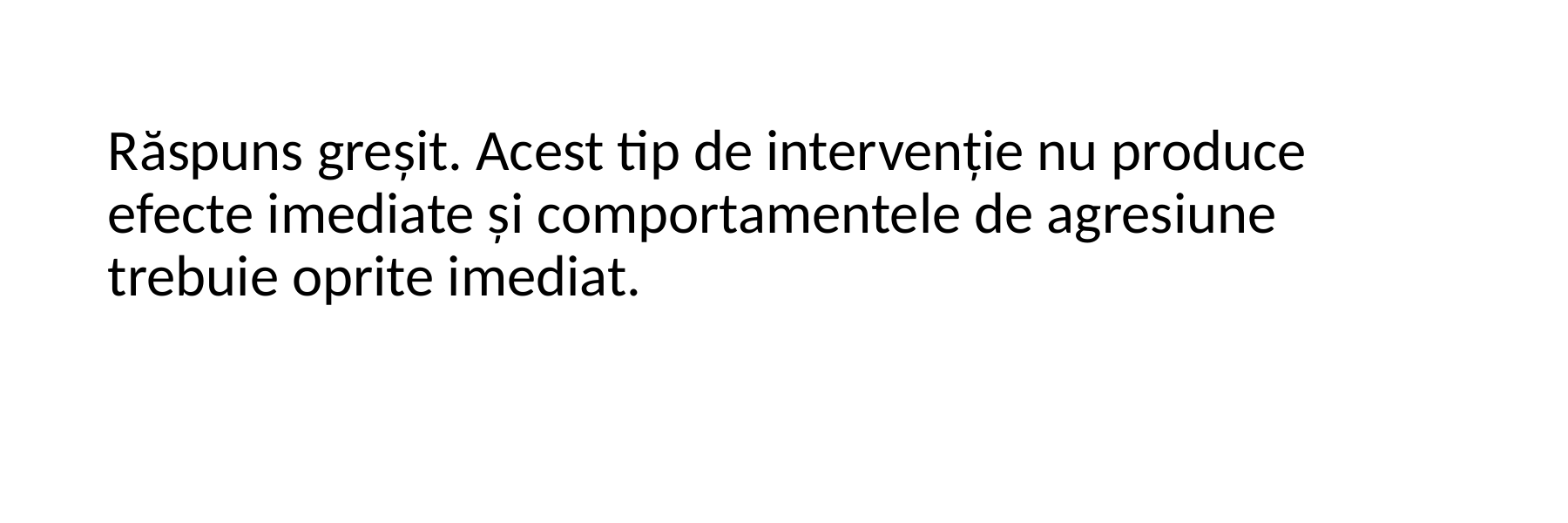

Răspuns greșit. Acest tip de intervenție nu produce efecte imediate și comportamentele de agresiune trebuie oprite imediat.